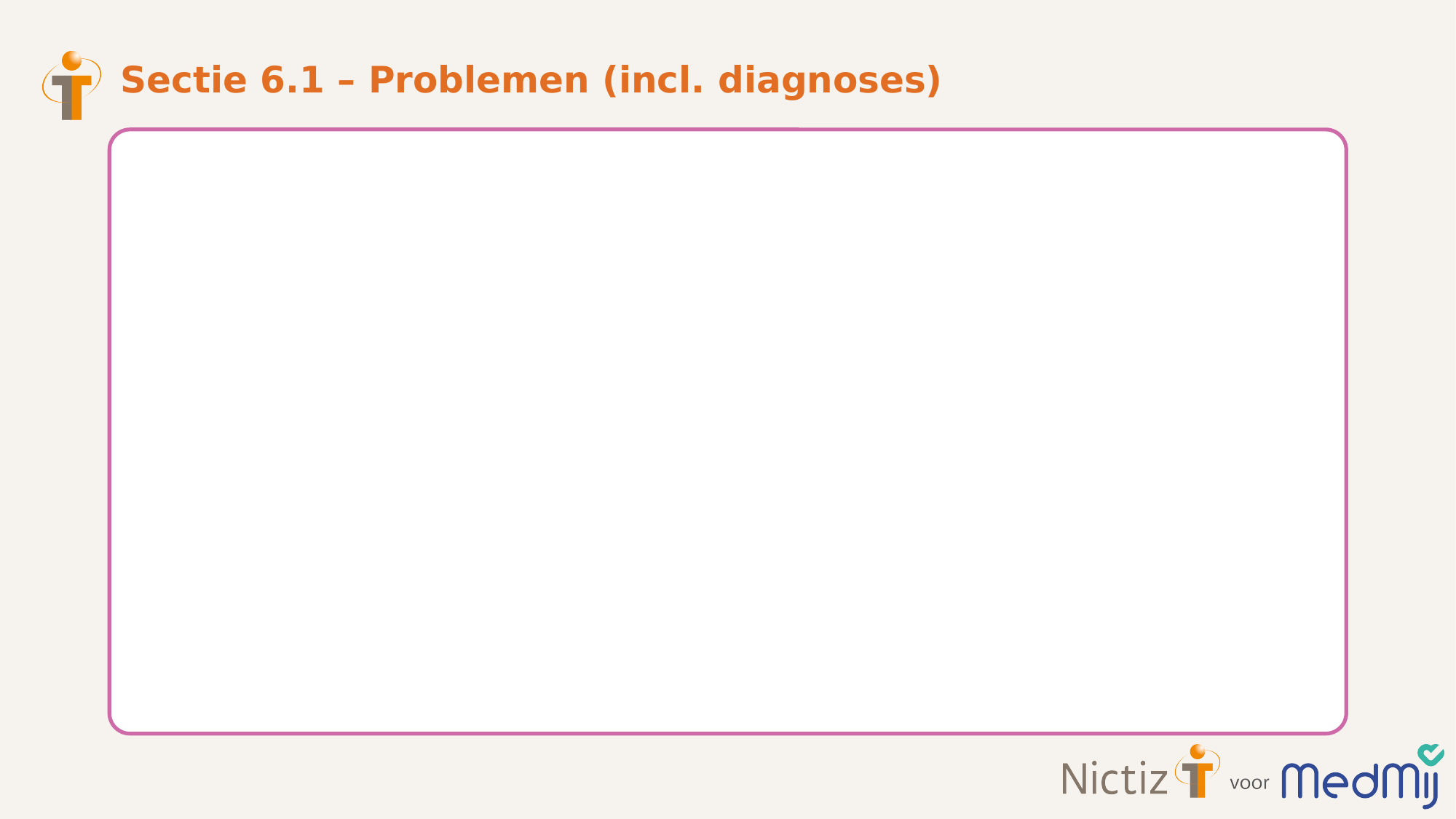

# Sectie 6.1 – Problemen (incl. diagnoses)